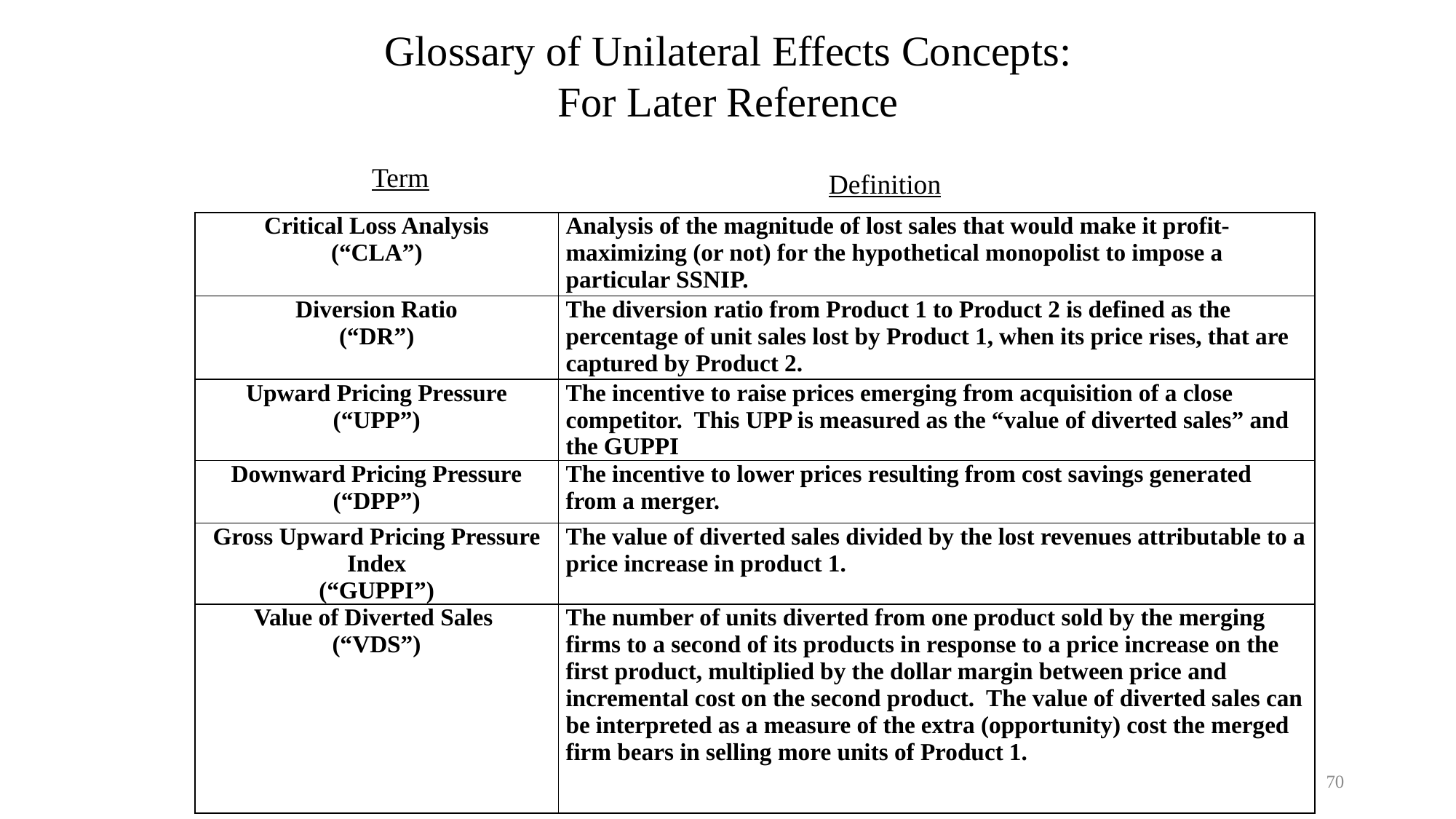

Glossary of Unilateral Effects Concepts:
For Later Reference
Term
Definition
| Critical Loss Analysis (“CLA”) | Analysis of the magnitude of lost sales that would make it profit-maximizing (or not) for the hypothetical monopolist to impose a particular SSNIP. |
| --- | --- |
| Diversion Ratio (“DR”) | The diversion ratio from Product 1 to Product 2 is defined as the percentage of unit sales lost by Product 1, when its price rises, that are captured by Product 2. |
| Upward Pricing Pressure (“UPP”) | The incentive to raise prices emerging from acquisition of a close competitor. This UPP is measured as the “value of diverted sales” and the GUPPI |
| Downward Pricing Pressure (“DPP”) | The incentive to lower prices resulting from cost savings generated from a merger. |
| Gross Upward Pricing Pressure Index (“GUPPI”) | The value of diverted sales divided by the lost revenues attributable to a price increase in product 1. |
| Value of Diverted Sales (“VDS”) | The number of units diverted from one product sold by the merging firms to a second of its products in response to a price increase on the first product, multiplied by the dollar margin between price and incremental cost on the second product. The value of diverted sales can be interpreted as a measure of the extra (opportunity) cost the merged firm bears in selling more units of Product 1. |
70